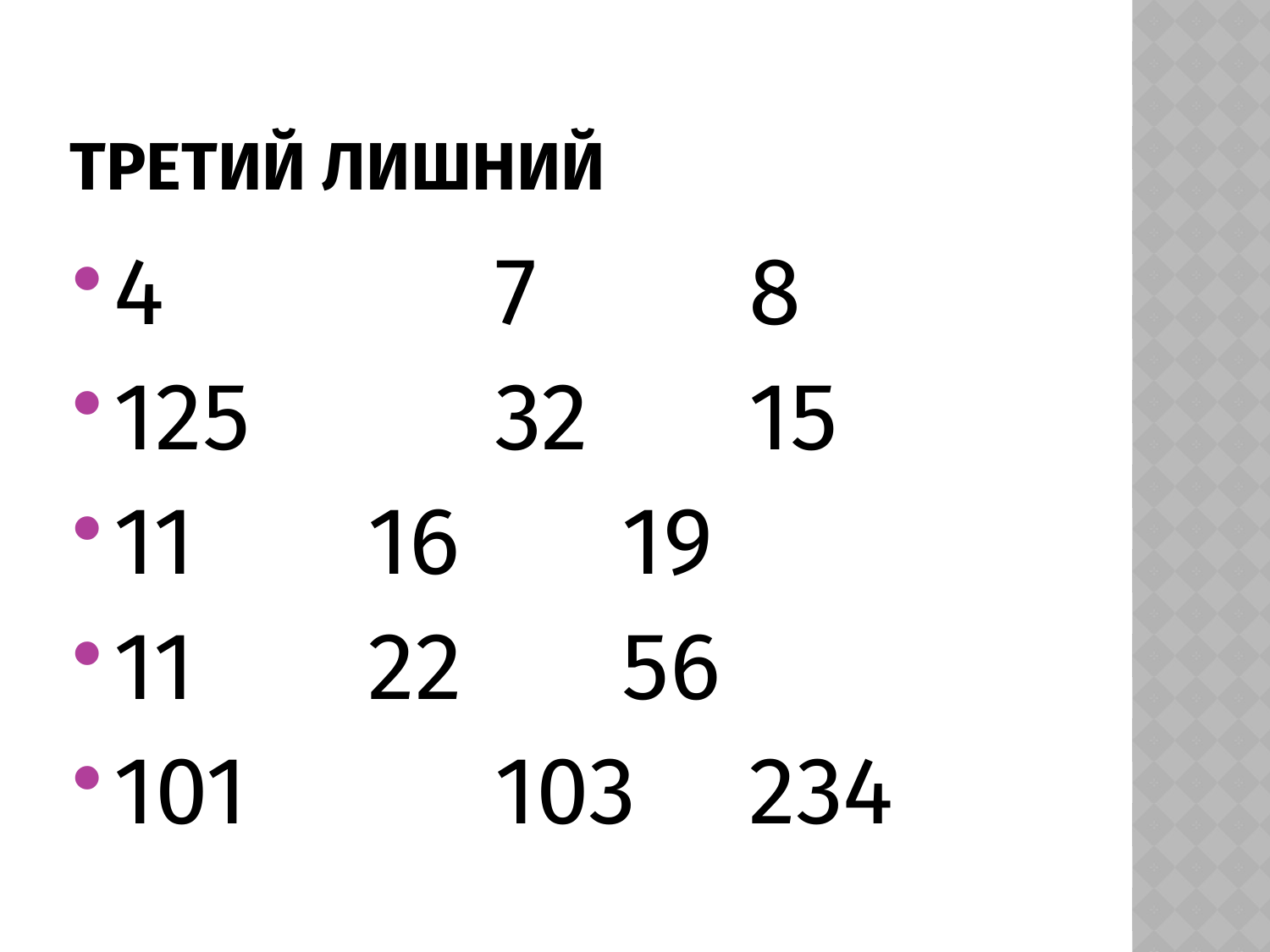

# Третий лишний
4			7		8
125		32		15
11		16		19
11		22		56
101		103	234